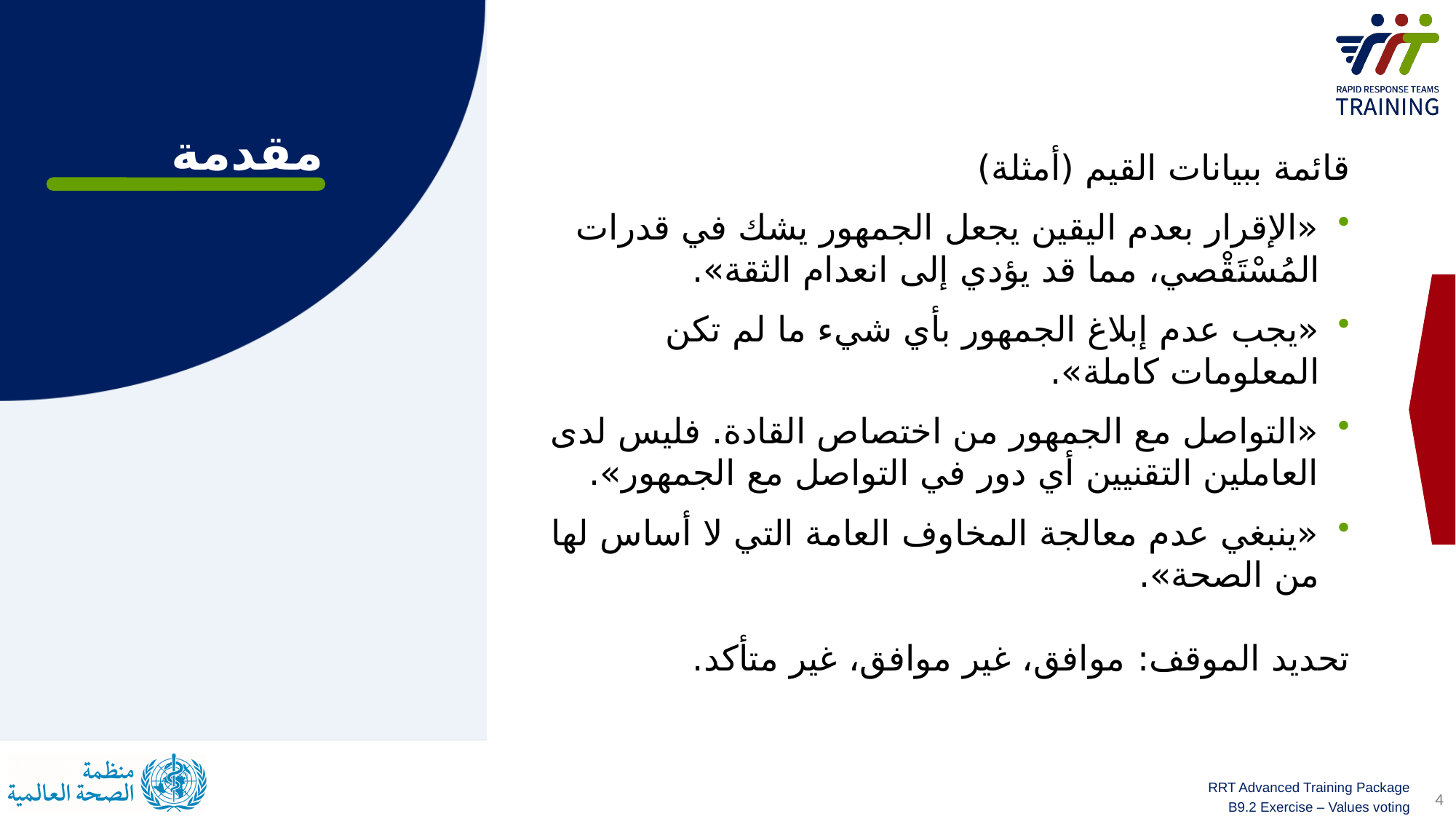

مقدمة
قائمة ببيانات القيم (أمثلة)
«الإقرار بعدم اليقين يجعل الجمهور يشك في قدرات المُسْتَقْصي، مما قد يؤدي إلى انعدام الثقة».
«يجب عدم إبلاغ الجمهور بأي شيء ما لم تكن المعلومات كاملة».
«التواصل مع الجمهور من اختصاص القادة. فليس لدى العاملين التقنيين أي دور في التواصل مع الجمهور».
«ينبغي عدم معالجة المخاوف العامة التي لا أساس لها من الصحة».

تحديد الموقف: موافق، غير موافق، غير متأكد.